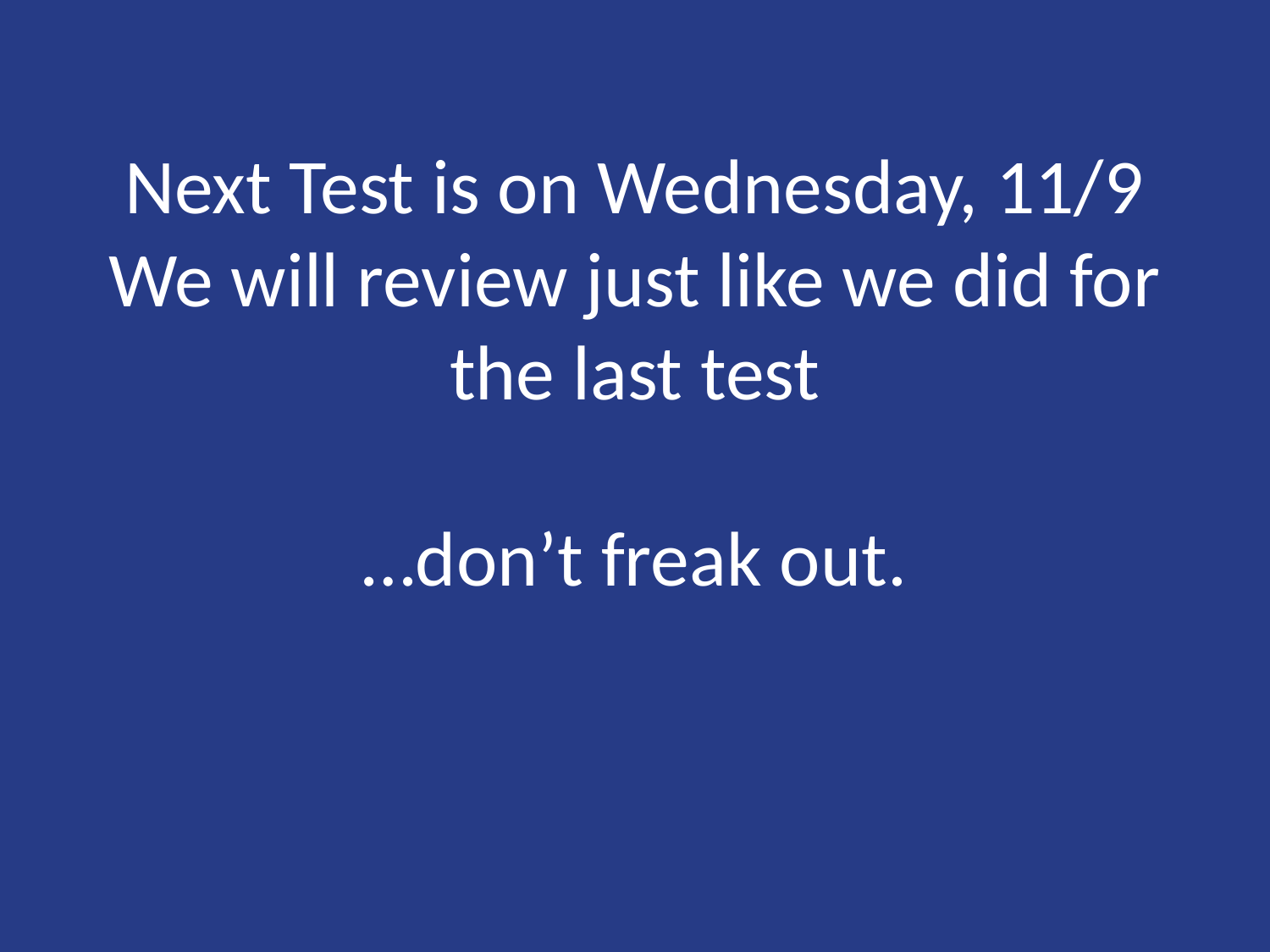

# Next Test is on Wednesday, 11/9 We will review just like we did for the last test …don’t freak out.